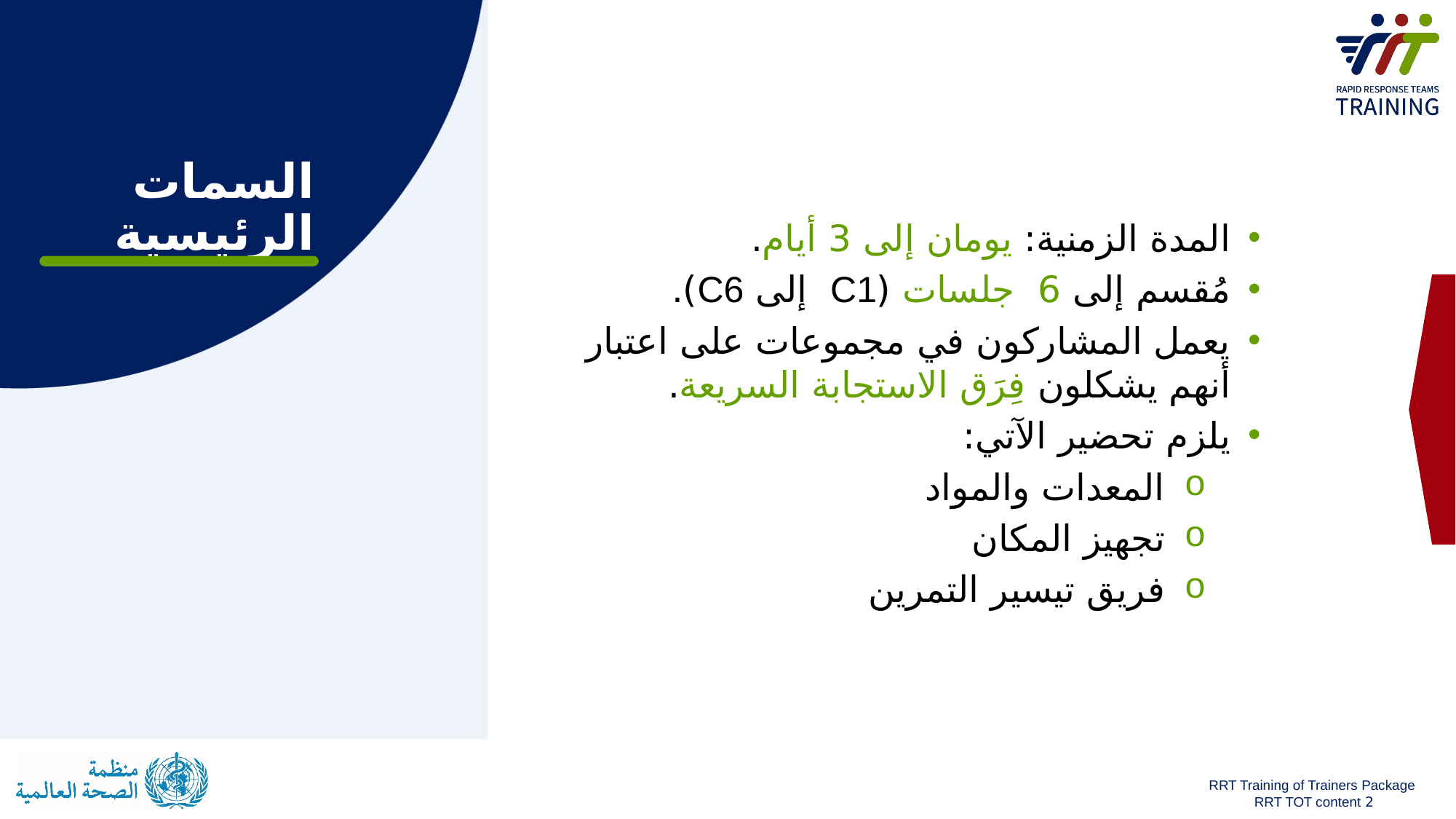

# السمات الرئيسية
المدة الزمنية: يومان إلى 3 أيام.
مُقسم إلى 6  جلسات (C1  إلى C6).
يعمل المشاركون في مجموعات على اعتبار أنهم يشكلون فِرَق الاستجابة السريعة.
يلزم تحضير الآتي:
المعدات والمواد
تجهيز المكان
فريق تيسير التمرين